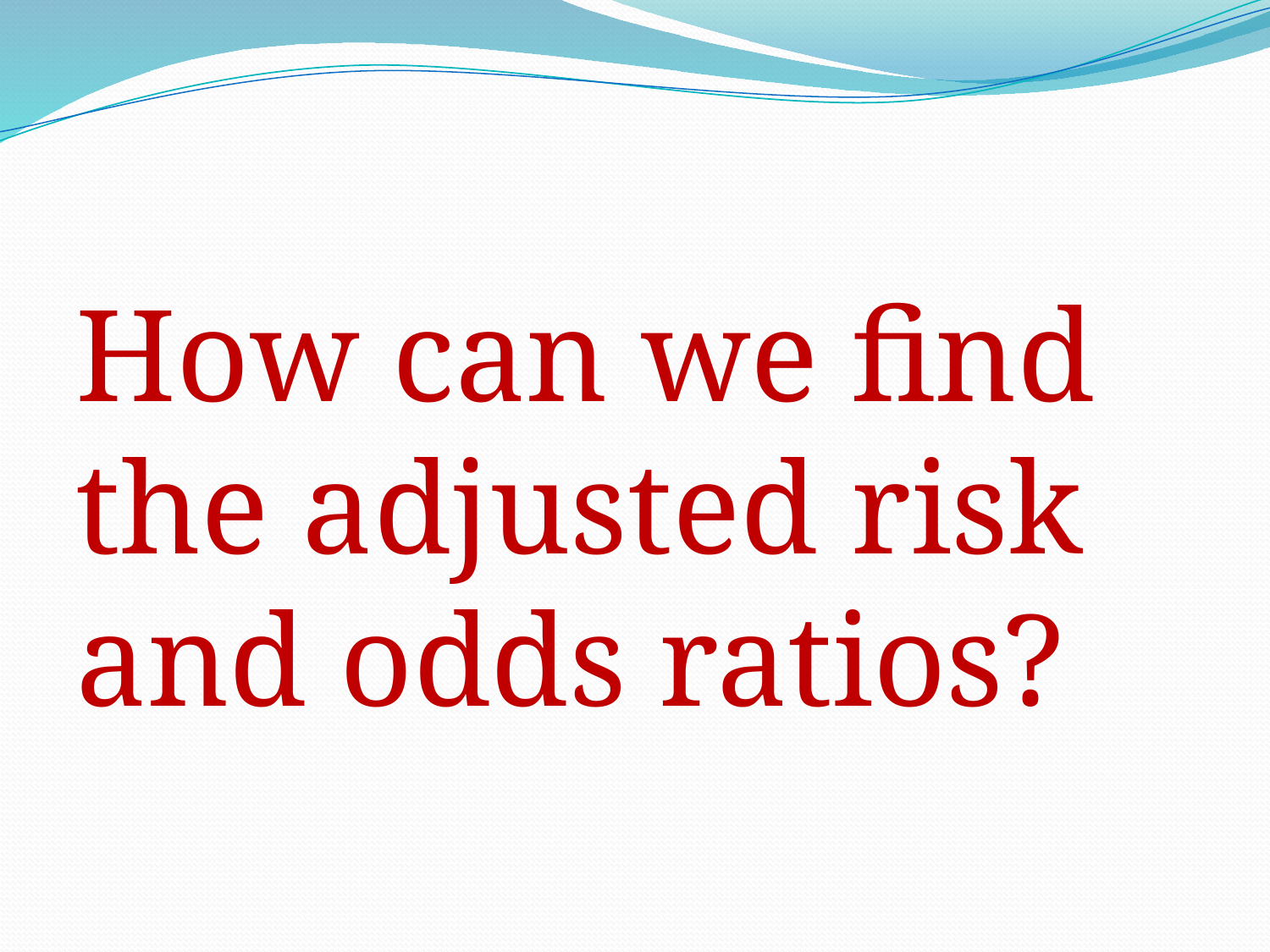

#
How can we find the adjusted risk and odds ratios?